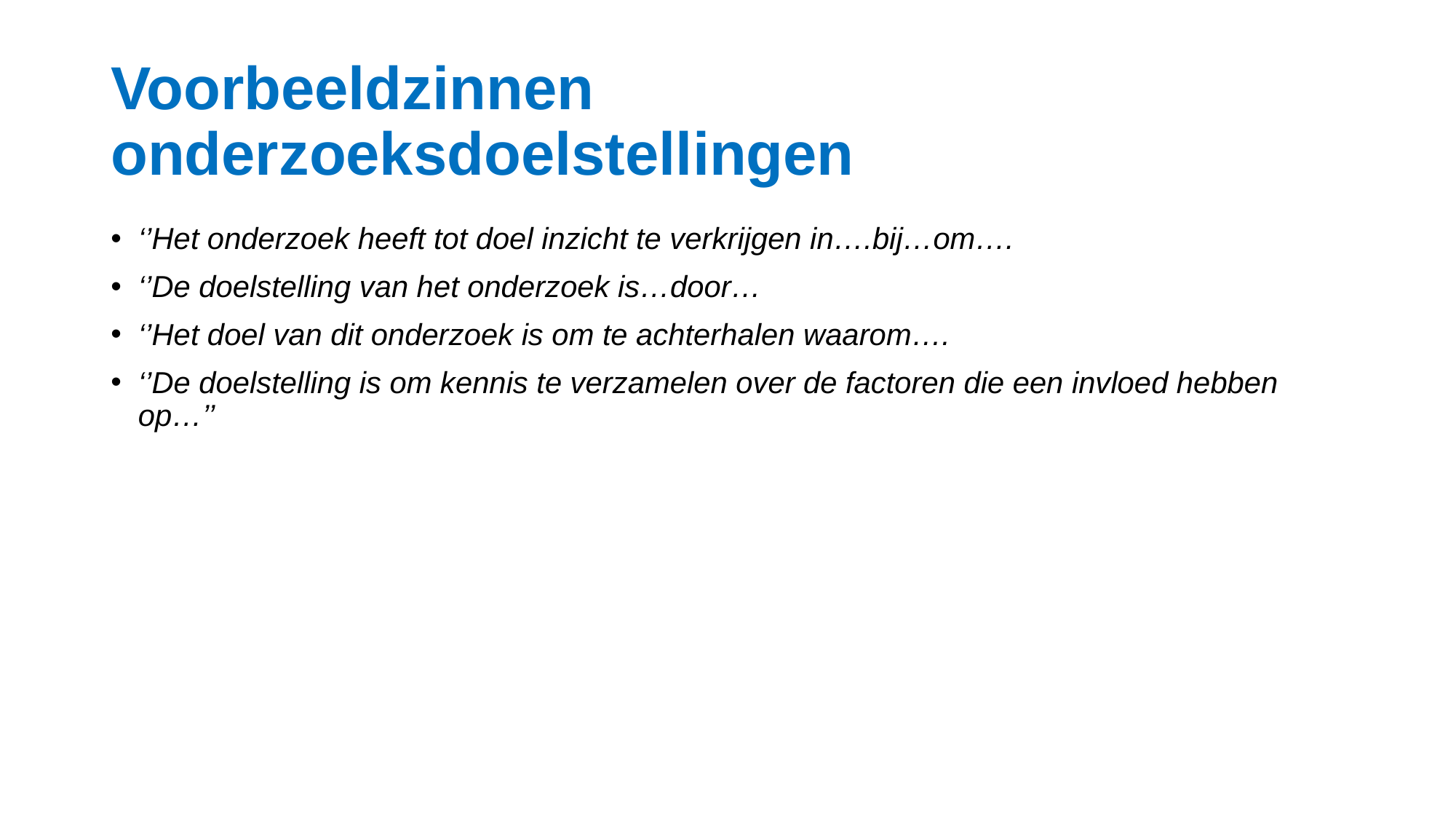

# Voorbeeldzinnen onderzoeksdoelstellingen
‘’Het onderzoek heeft tot doel inzicht te verkrijgen in….bij…om….
‘’De doelstelling van het onderzoek is…door…
‘’Het doel van dit onderzoek is om te achterhalen waarom….
‘’De doelstelling is om kennis te verzamelen over de factoren die een invloed hebben op…’’